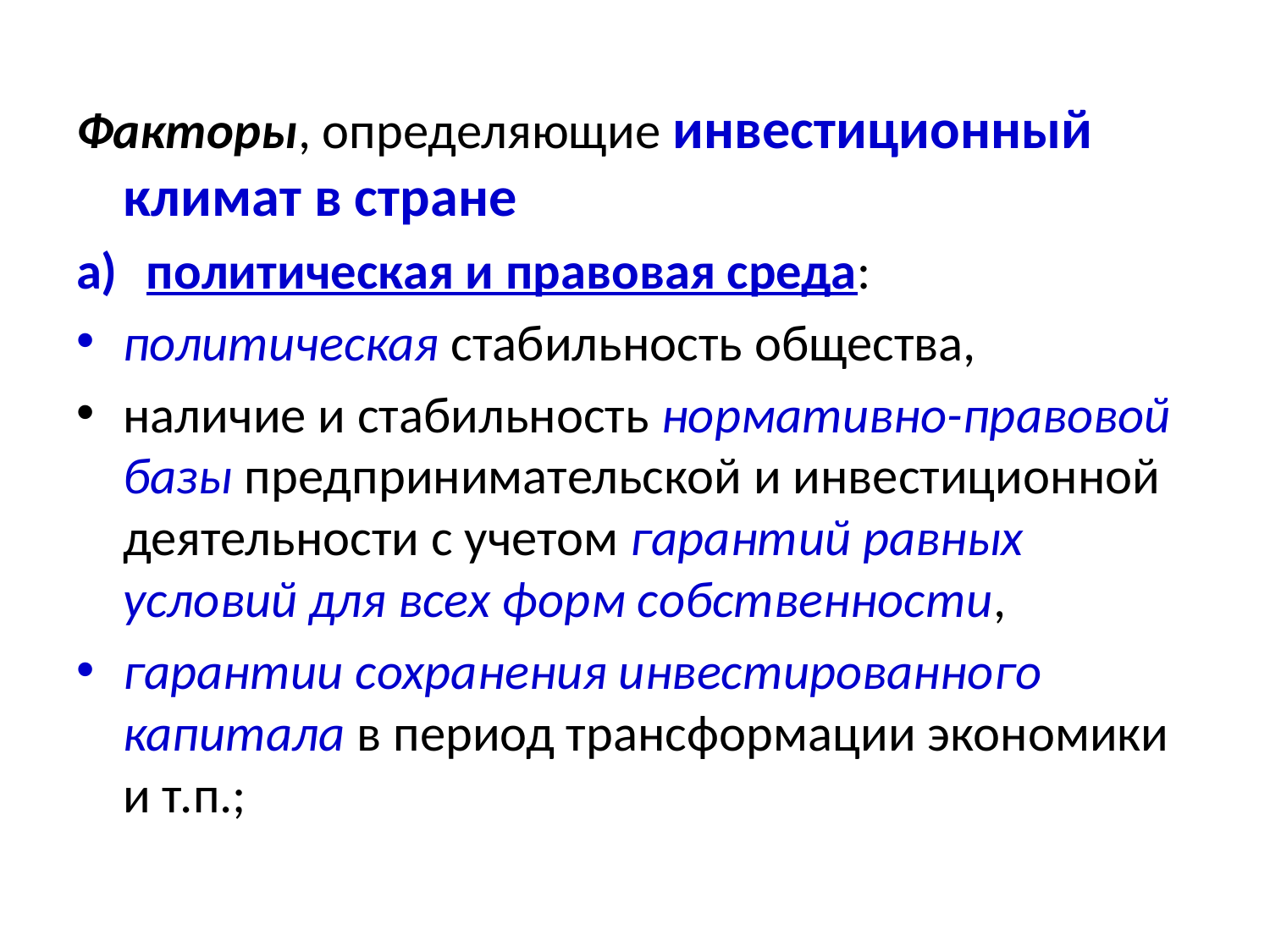

Факторы, определяющие инвестиционный климат в стране
политическая и правовая среда:
политическая стабильность общества,
наличие и стабильность нормативно-правовой базы предпринимательской и инвестиционной деятельности с учетом гарантий равных условий для всех форм собственности,
гарантии сохранения инвестированного капитала в период трансформации экономики и т.п.;